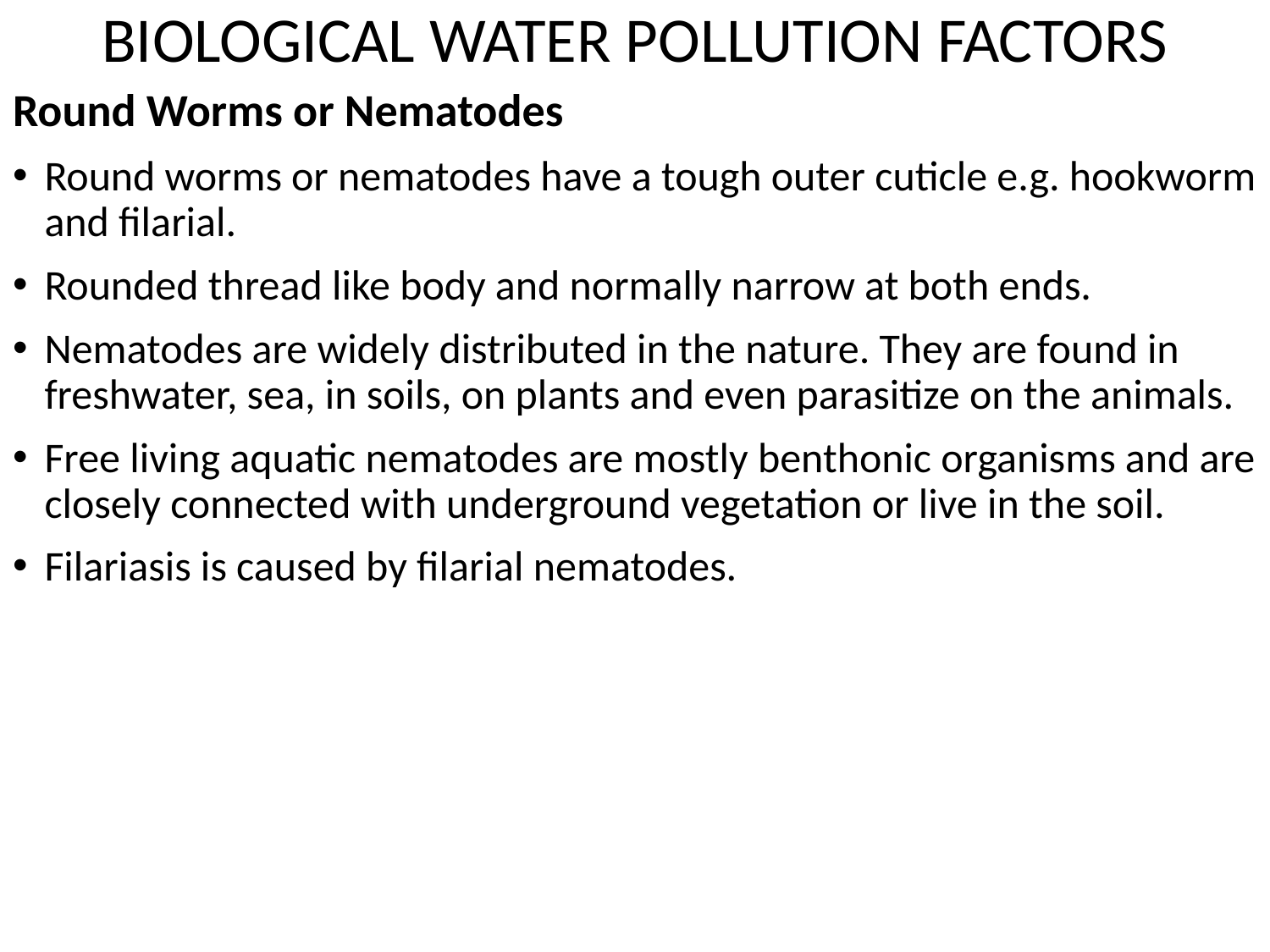

# BIOLOGICAL WATER POLLUTION FACTORS
Round Worms or Nematodes
Round worms or nematodes have a tough outer cuticle e.g. hookworm and filarial.
Rounded thread like body and normally narrow at both ends.
Nematodes are widely distributed in the nature. They are found in freshwater, sea, in soils, on plants and even parasitize on the animals.
Free living aquatic nematodes are mostly benthonic organisms and are closely connected with underground vegetation or live in the soil.
Filariasis is caused by filarial nematodes.